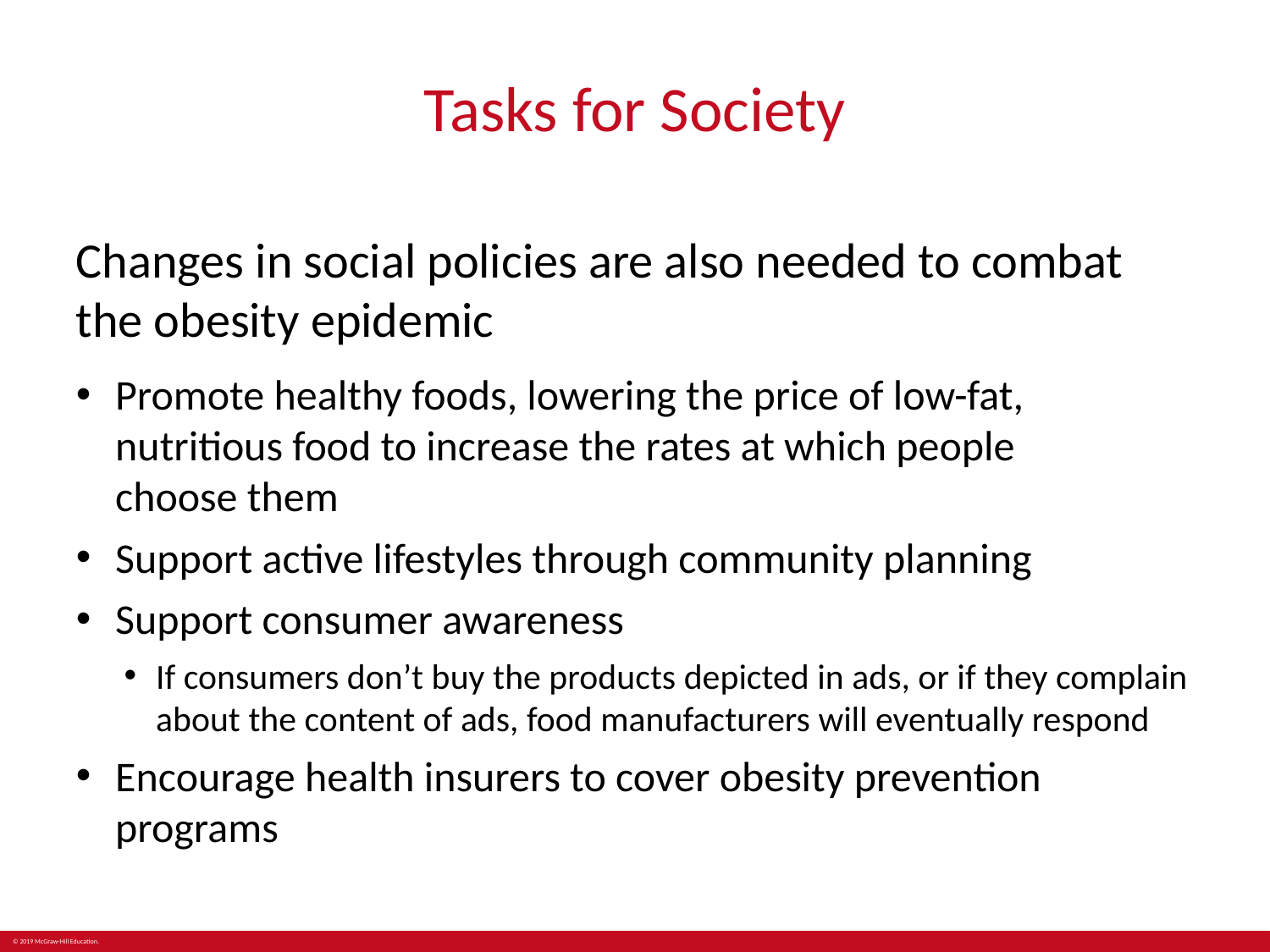

# Tasks for Society
Changes in social policies are also needed to combat the obesity epidemic
Promote healthy foods, lowering the price of low-fat, nutritious food to increase the rates at which people
choose them
Support active lifestyles through community planning
Support consumer awareness
If consumers don’t buy the products depicted in ads, or if they complain about the content of ads, food manufacturers will eventually respond
Encourage health insurers to cover obesity prevention programs